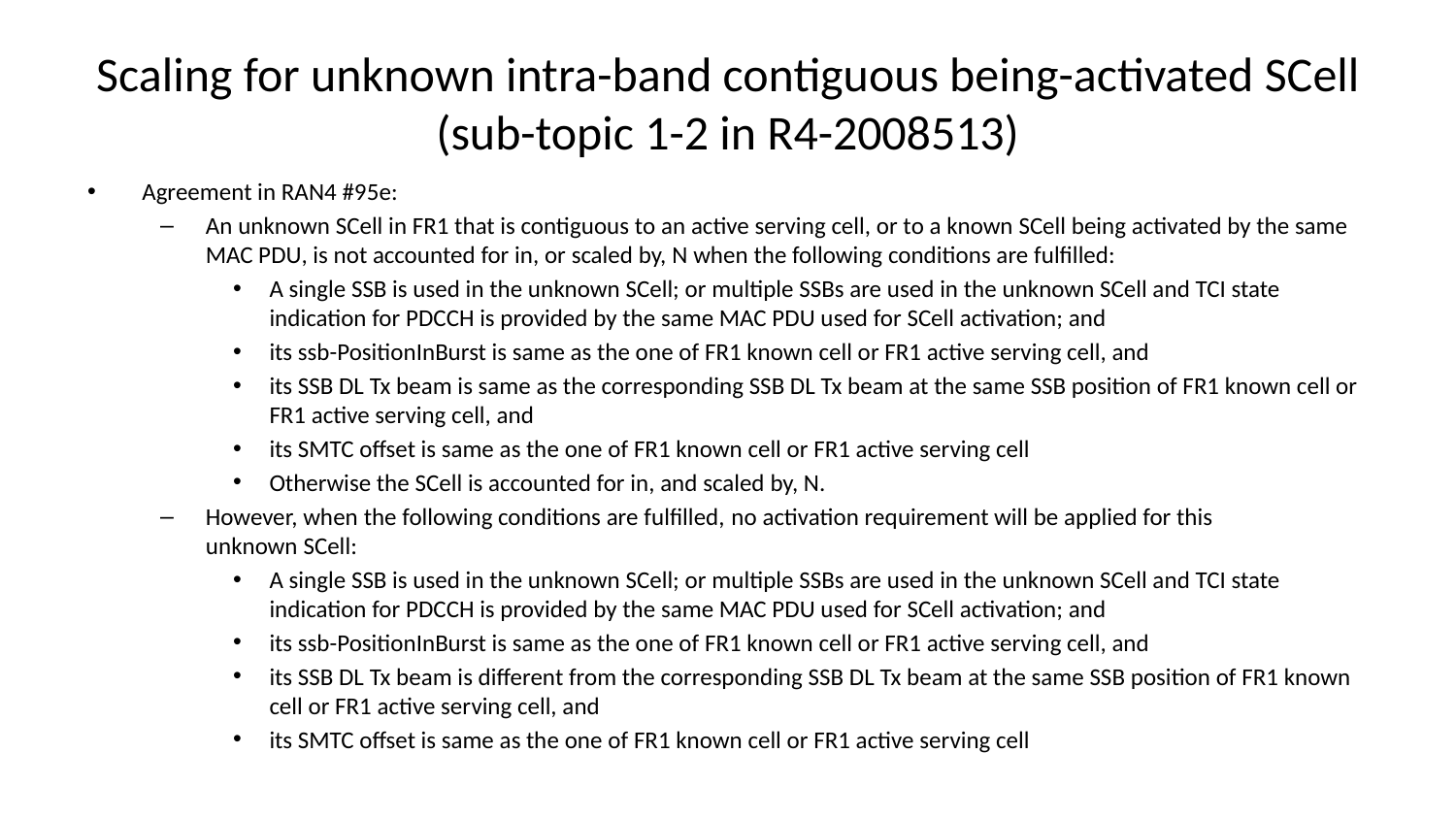

# Scaling for unknown intra-band contiguous being-activated SCell (sub-topic 1-2 in R4-2008513)
Agreement in RAN4 #95e:
An unknown SCell in FR1 that is contiguous to an active serving cell, or to a known SCell being activated by the same MAC PDU, is not accounted for in, or scaled by, N when the following conditions are fulfilled:
A single SSB is used in the unknown SCell; or multiple SSBs are used in the unknown SCell and TCI state indication for PDCCH is provided by the same MAC PDU used for SCell activation; and
its ssb-PositionInBurst is same as the one of FR1 known cell or FR1 active serving cell, and
its SSB DL Tx beam is same as the corresponding SSB DL Tx beam at the same SSB position of FR1 known cell or FR1 active serving cell, and
its SMTC offset is same as the one of FR1 known cell or FR1 active serving cell
Otherwise the SCell is accounted for in, and scaled by, N.
However, when the following conditions are fulfilled, no activation requirement will be applied for this unknown SCell:
A single SSB is used in the unknown SCell; or multiple SSBs are used in the unknown SCell and TCI state indication for PDCCH is provided by the same MAC PDU used for SCell activation; and
its ssb-PositionInBurst is same as the one of FR1 known cell or FR1 active serving cell, and
its SSB DL Tx beam is different from the corresponding SSB DL Tx beam at the same SSB position of FR1 known cell or FR1 active serving cell, and
its SMTC offset is same as the one of FR1 known cell or FR1 active serving cell